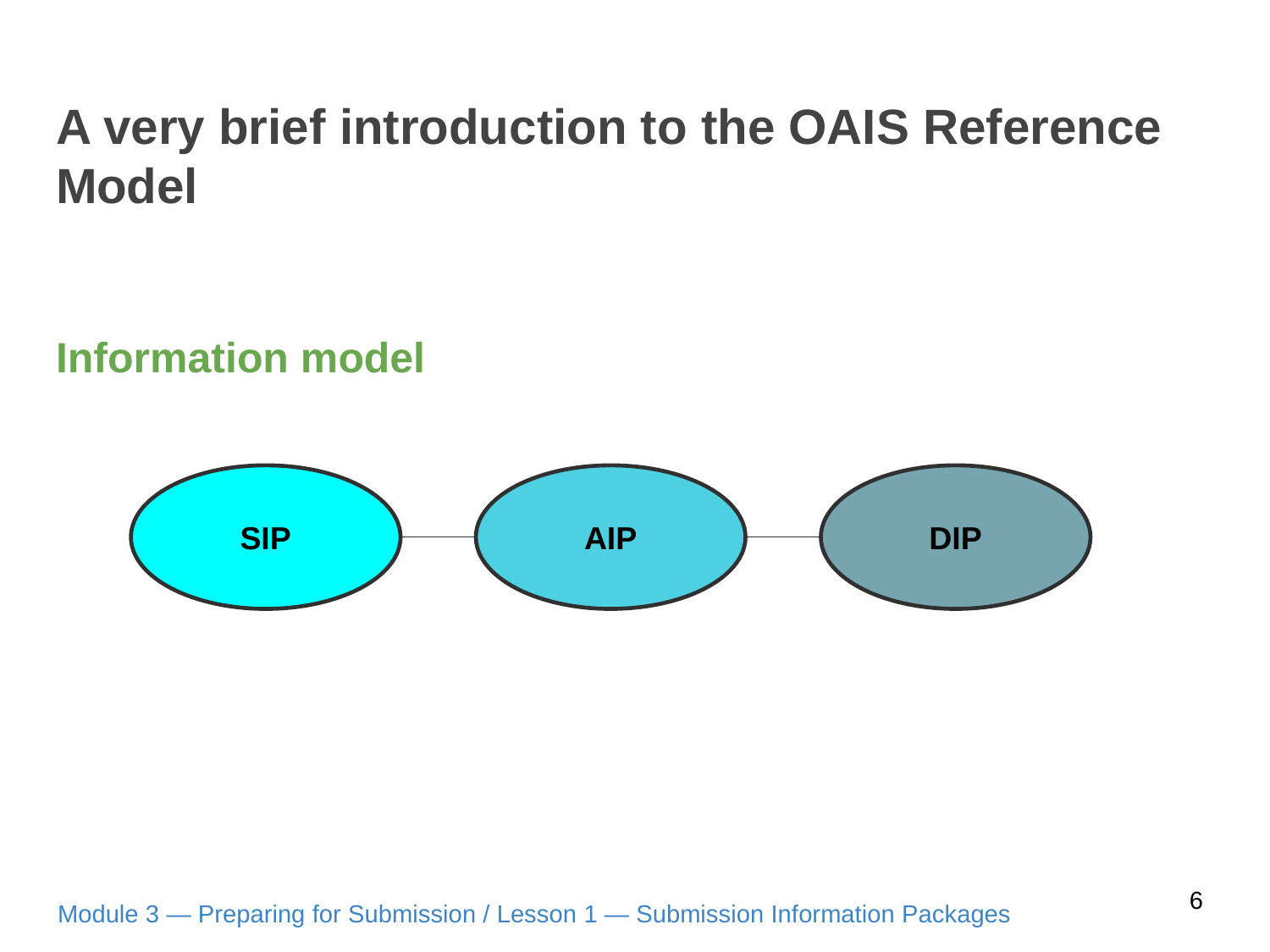

# A very brief introduction to the OAIS Reference Model
Information model

SIP
AIP
DIP
6
Module 3 — Preparing for Submission / Lesson 1 — Submission Information Packages